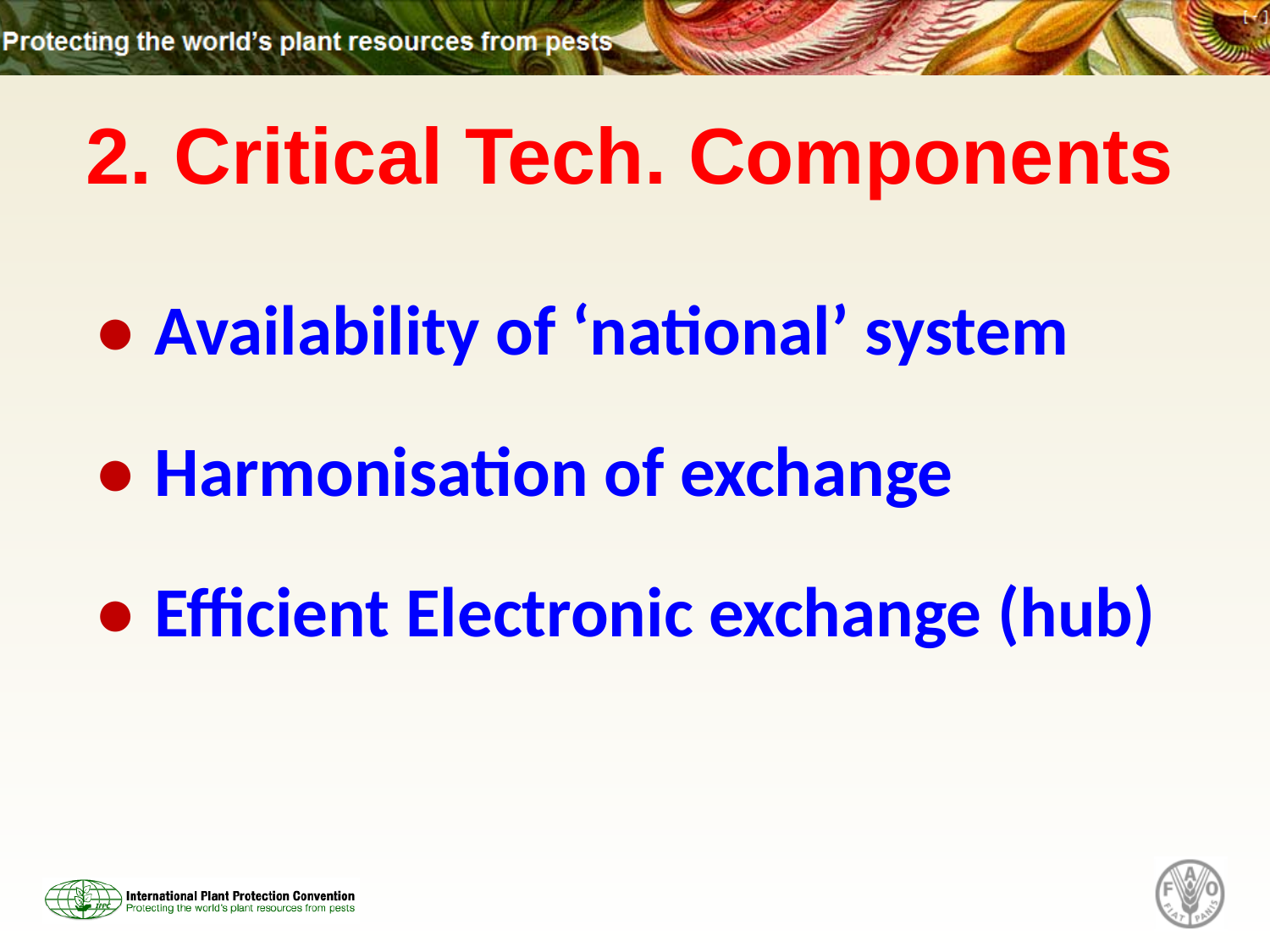

# 2. Critical Tech. Components
● Availability of ‘national’ system
● Harmonisation of exchange
● Efficient Electronic exchange (hub)